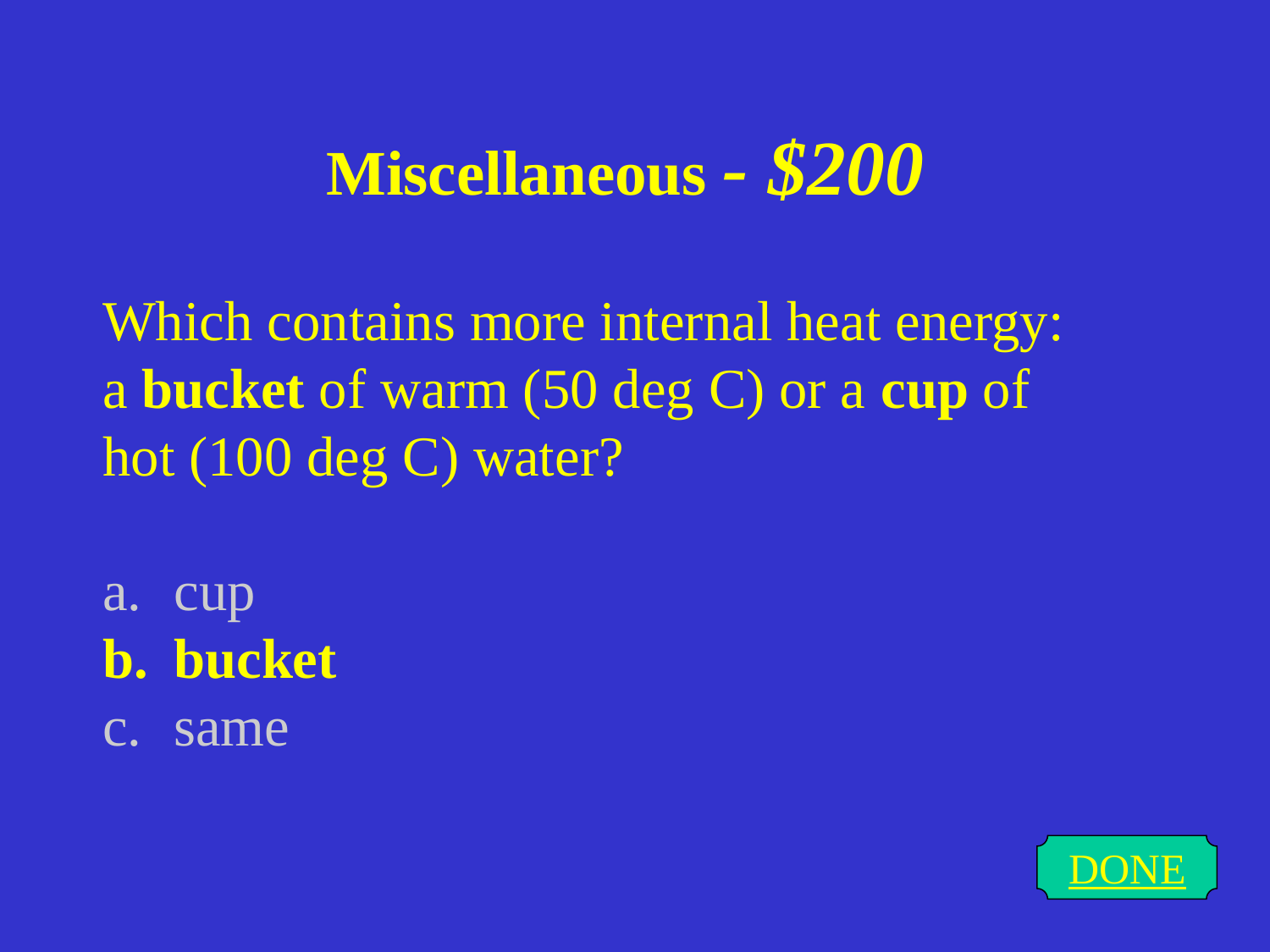

# Miscellaneous - $200
Which contains more internal heat energy: a bucket of warm (50 deg C) or a cup of hot (100 deg C) water?

cup
bucket
same

DONE